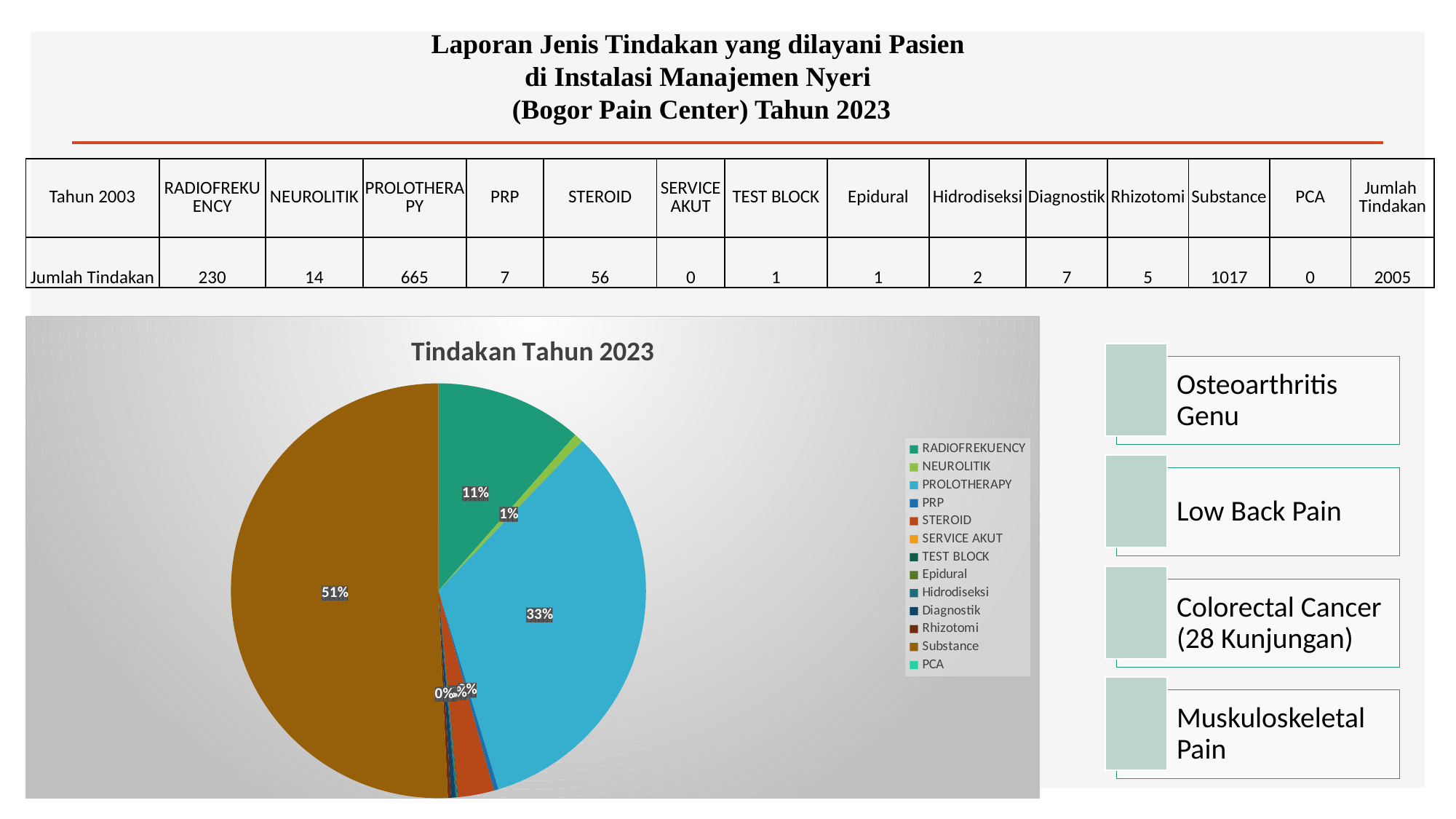

Laporan Jenis Tindakan yang dilayani Pasien
di Instalasi Manajemen Nyeri
(Bogor Pain Center) Tahun 2023
| Tahun 2003 | RADIOFREKUENCY | NEUROLITIK | PROLOTHERAPY | PRP | STEROID | SERVICE AKUT | TEST BLOCK | Epidural | Hidrodiseksi | Diagnostik | Rhizotomi | Substance | PCA | Jumlah Tindakan |
| --- | --- | --- | --- | --- | --- | --- | --- | --- | --- | --- | --- | --- | --- | --- |
| Jumlah Tindakan | 230 | 14 | 665 | 7 | 56 | 0 | 1 | 1 | 2 | 7 | 5 | 1017 | 0 | 2005 |

### Chart: Tindakan Tahun 2023

| Category |  |
|---|---|
| RADIOFREKUENCY | 230.0 |
| NEUROLITIK | 14.0 |
| PROLOTHERAPY | 665.0 |
| PRP | 7.0 |
| STEROID | 56.0 |
| SERVICE AKUT | 0.0 |
| TEST BLOCK | 1.0 |
| Epidural | 1.0 |
| Hidrodiseksi | 2.0 |
| Diagnostik | 7.0 |
| Rhizotomi | 5.0 |
| Substance | 1017.0 |
| PCA | 0.0 |
Osteoarthritis Genu
Low Back Pain
Colorectal Cancer (28 Kunjungan)
Muskuloskeletal Pain